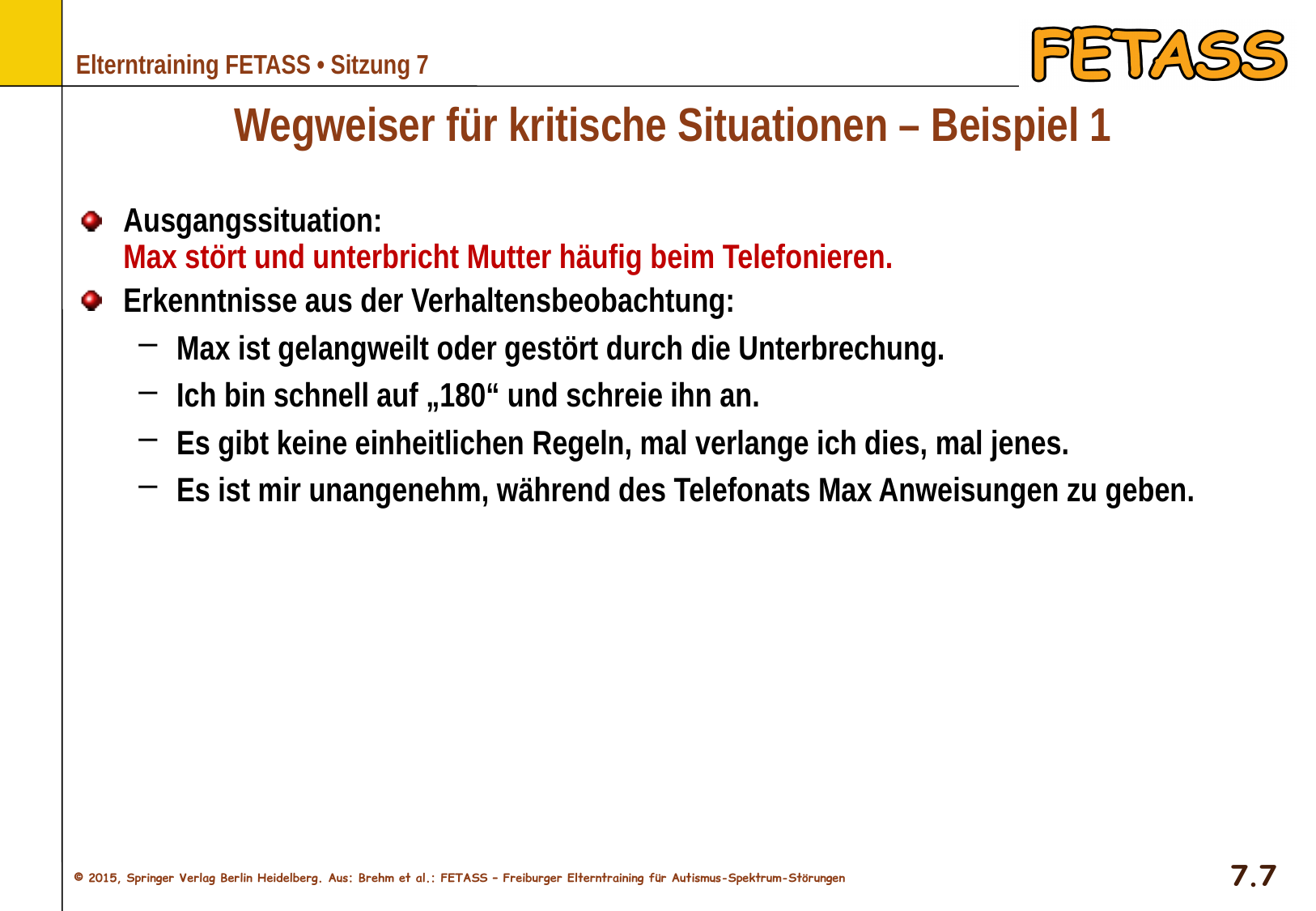

# Wegweiser für kritische Situationen – Beispiel 1
Ausgangssituation:
Max stört und unterbricht Mutter häufig beim Telefonieren.
Erkenntnisse aus der Verhaltensbeobachtung:
Max ist gelangweilt oder gestört durch die Unterbrechung.
Ich bin schnell auf „180“ und schreie ihn an.
Es gibt keine einheitlichen Regeln, mal verlange ich dies, mal jenes.
Es ist mir unangenehm, während des Telefonats Max Anweisungen zu geben.
7.7